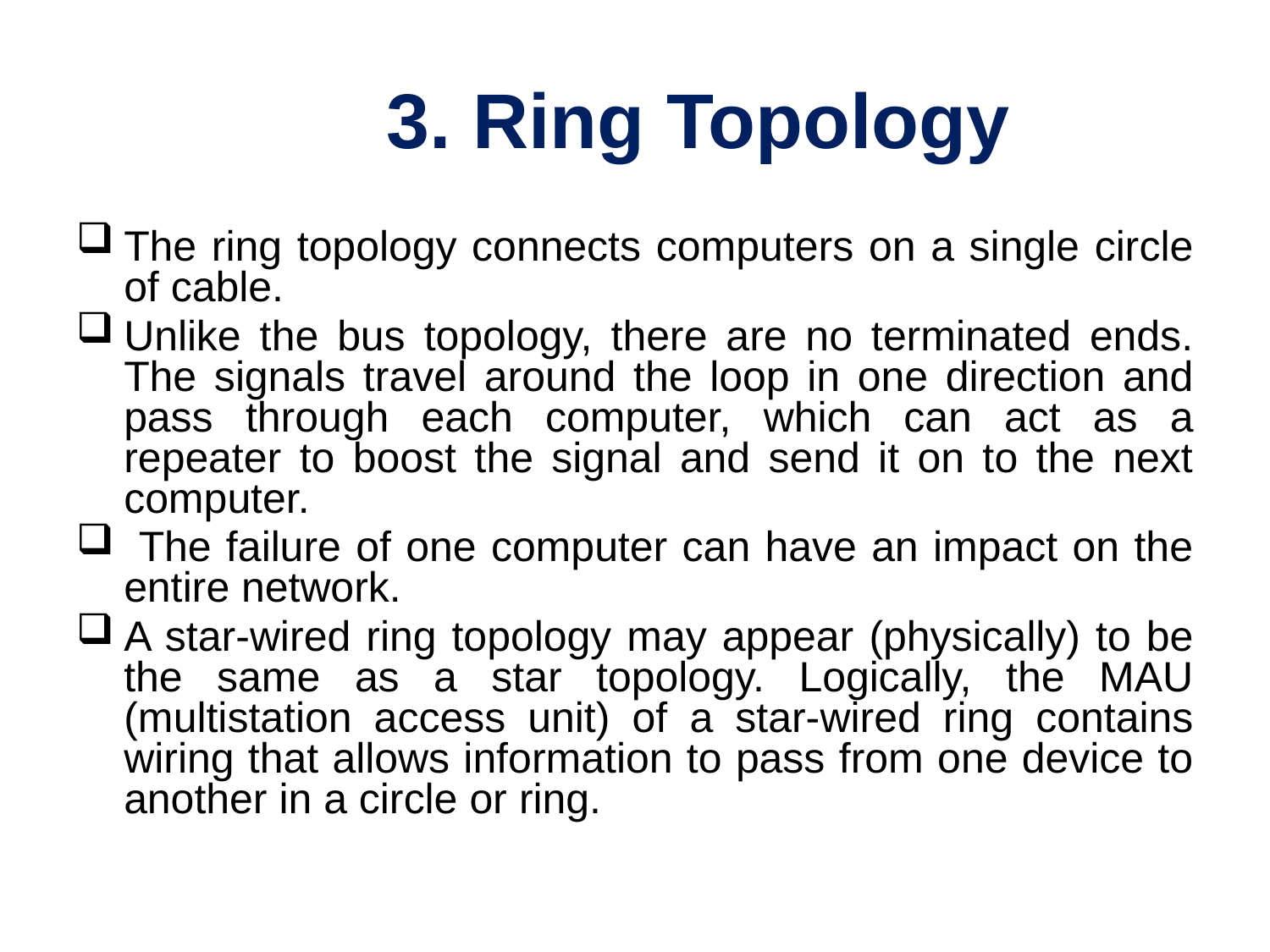

# 3. Ring Topology
The ring topology connects computers on a single circle of cable.
Unlike the bus topology, there are no terminated ends. The signals travel around the loop in one direction and pass through each computer, which can act as a repeater to boost the signal and send it on to the next computer.
 The failure of one computer can have an impact on the entire network.
A star-wired ring topology may appear (physically) to be the same as a star topology. Logically, the MAU (multistation access unit) of a star-wired ring contains wiring that allows information to pass from one device to another in a circle or ring.